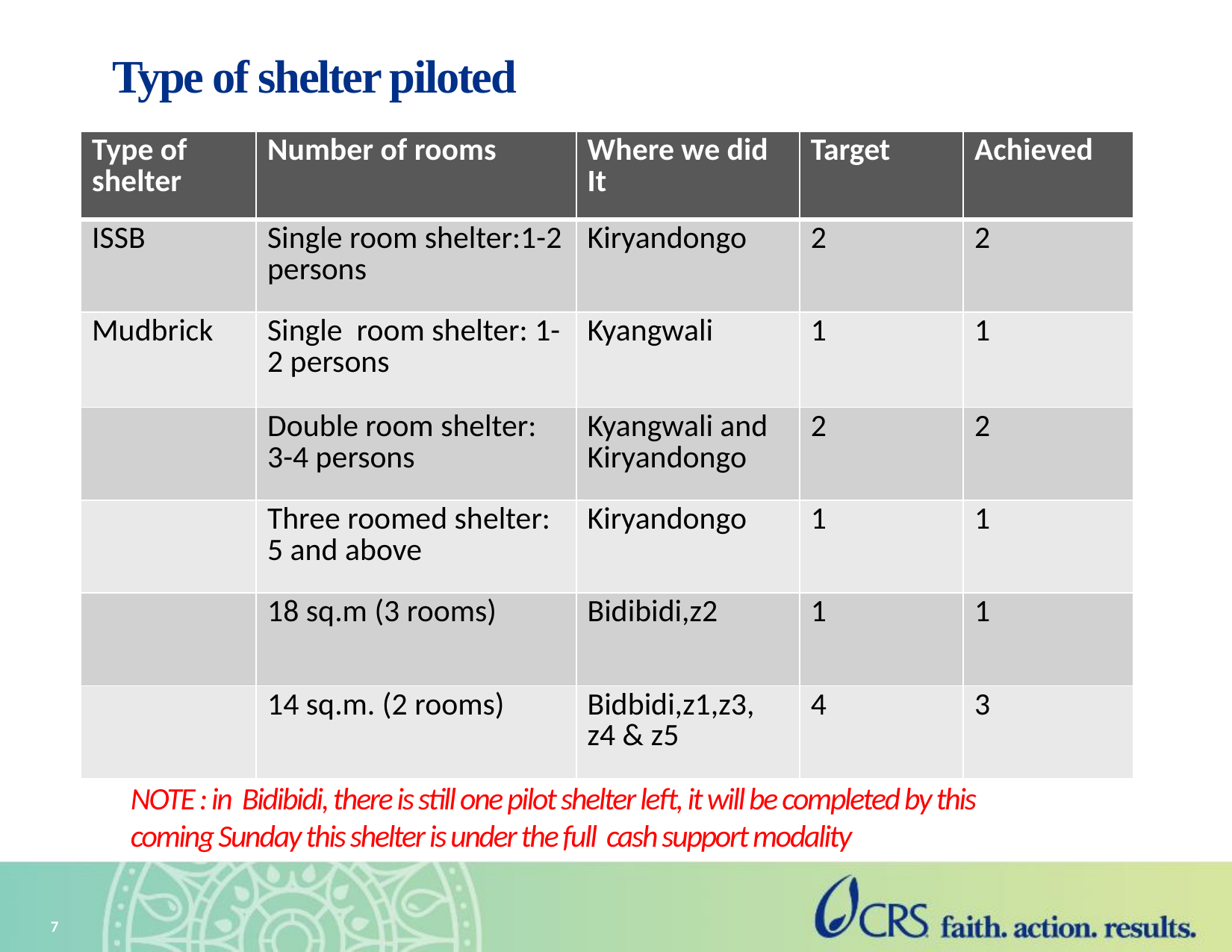

# Type of shelter piloted
| Type of shelter | Number of rooms | Where we did It | Target | Achieved |
| --- | --- | --- | --- | --- |
| ISSB | Single room shelter:1-2 persons | Kiryandongo | 2 | 2 |
| Mudbrick | Single room shelter: 1-2 persons | Kyangwali | 1 | 1 |
|  | Double room shelter: 3-4 persons | Kyangwali and Kiryandongo | 2 | 2 |
|  | Three roomed shelter: 5 and above | Kiryandongo | 1 | 1 |
|  | 18 sq.m (3 rooms) | Bidibidi,z2 | 1 | 1 |
|  | 14 sq.m. (2 rooms) | Bidbidi,z1,z3, z4 & z5 | 4 | 3 |
NOTE : in  Bidibidi, there is still one pilot shelter left, it will be completed by this coming Sunday this shelter is under the full  cash support modality
7